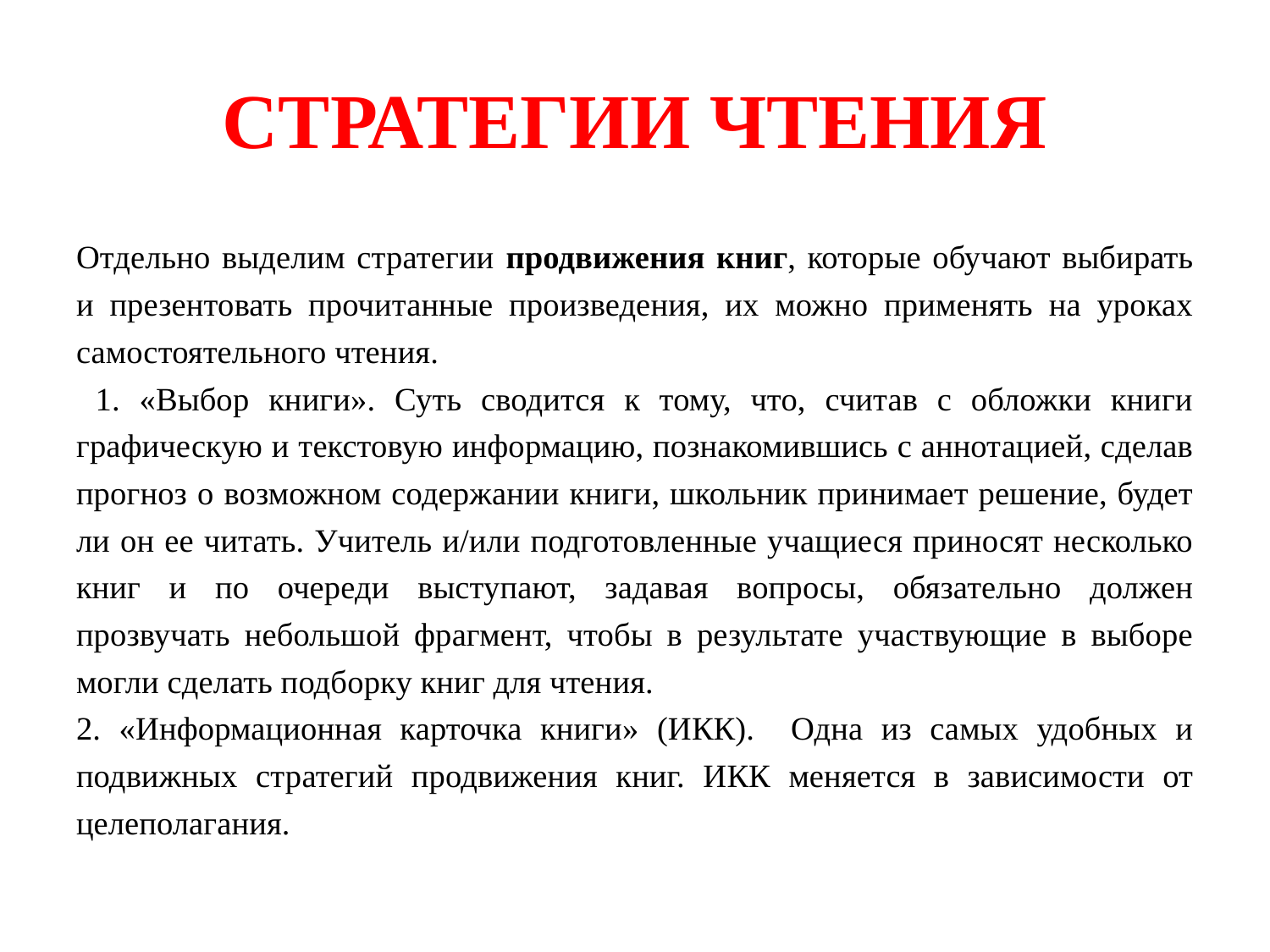

# СТРАТЕГИИ ЧТЕНИЯ
Отдельно выделим стратегии продвижения книг, которые обучают выбирать и презентовать прочитанные произведения, их можно применять на уроках самостоятельного чтения.
 1. «Выбор книги». Суть сводится к тому, что, считав с обложки книги графическую и текстовую информацию, познакомившись с аннотацией, сделав прогноз о возможном содержании книги, школьник принимает решение, будет ли он ее читать. Учитель и/или подготовленные учащиеся приносят несколько книг и по очереди выступают, задавая вопросы, обязательно должен прозвучать небольшой фрагмент, чтобы в результате участвующие в выборе могли сделать подборку книг для чтения.
2. «Информационная карточка книги» (ИКК).  Одна из самых удобных и подвижных стратегий продвижения книг. ИКК меняется в зависимости от целеполагания.